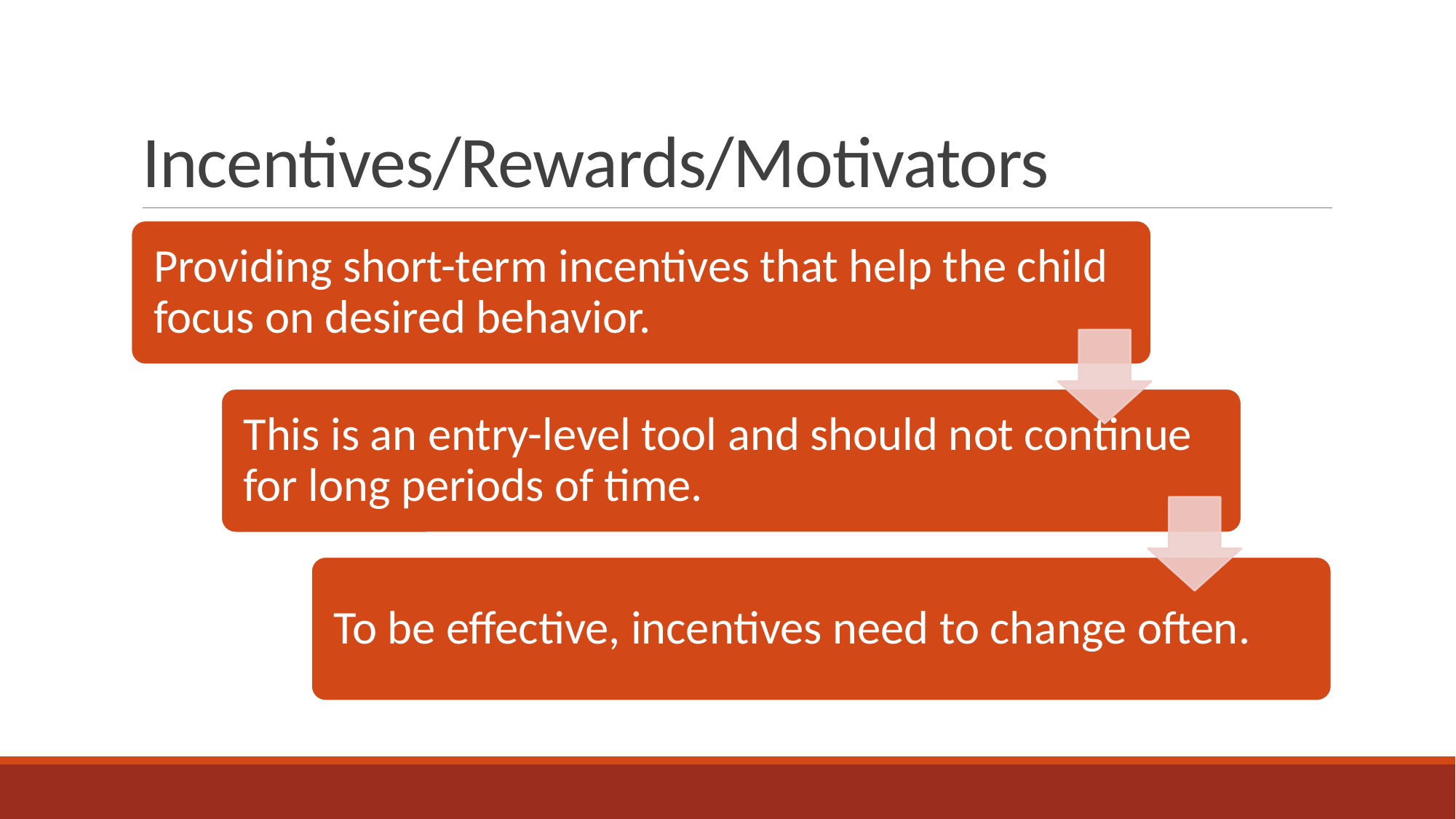

# Incentives/Rewards/Motivators
Providing short-term incentives that help the child focus on desired behavior.
This is an entry-level tool and should not continue for long periods of time.
To be effective, incentives need to change often.